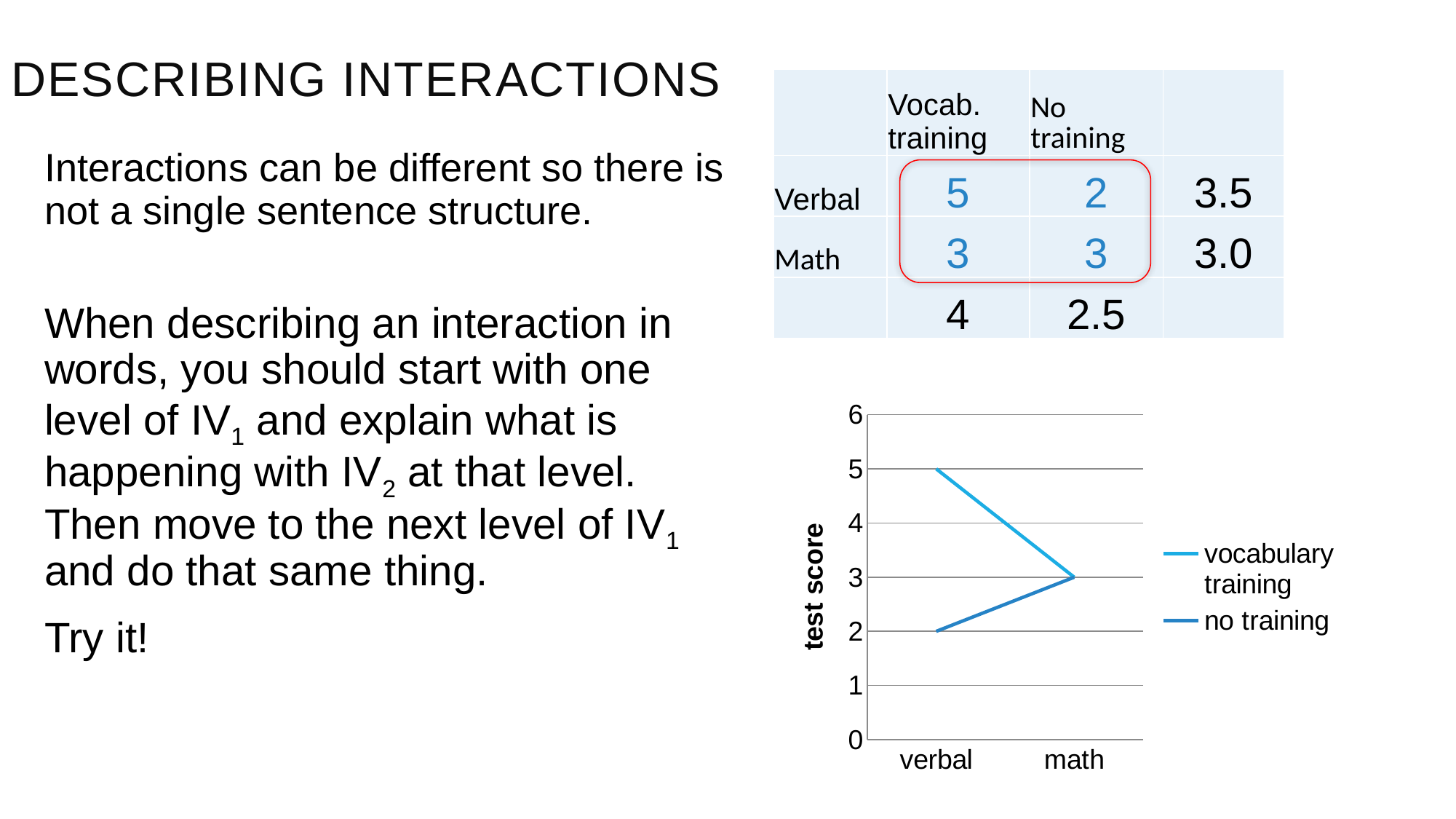

Describing Interactions
|  | Vocab. training | No training |  |
| --- | --- | --- | --- |
| Verbal | 5 | 2 | 3.5 |
| Math | 3 | 3 | 3.0 |
|  | 4 | 2.5 |  |
Interactions can be different so there is not a single sentence structure.
When describing an interaction in words, you should start with one level of IV1 and explain what is happening with IV2 at that level. Then move to the next level of IV1 and do that same thing.
Try it!

### Chart

| Category | vocabulary training | no training |
|---|---|---|
| verbal | 5.0 | 2.0 |
| math | 3.0 | 3.0 |